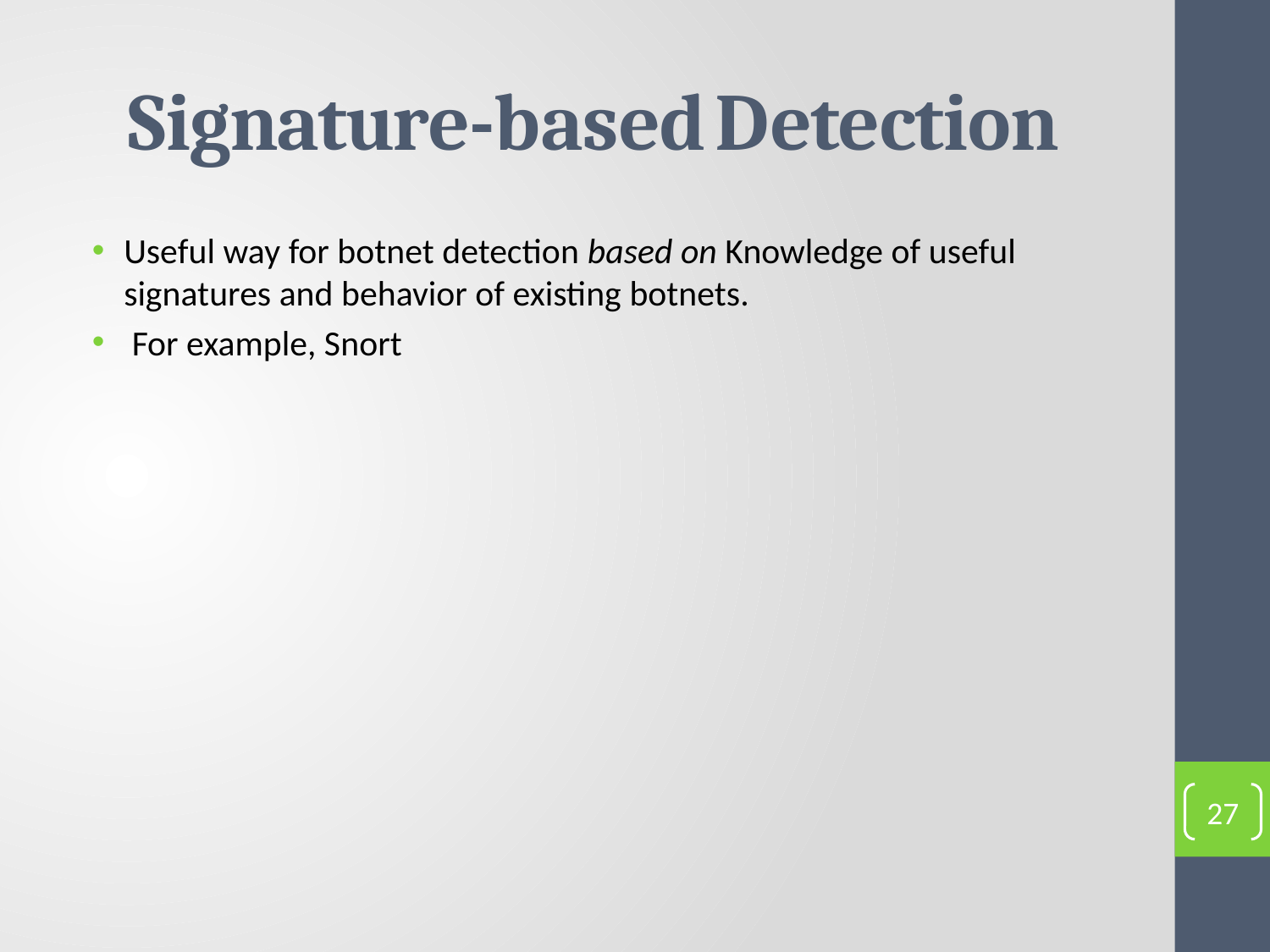

# Signature-based Detection
Useful way for botnet detection based on Knowledge of useful signatures and behavior of existing botnets.
 For example, Snort
27